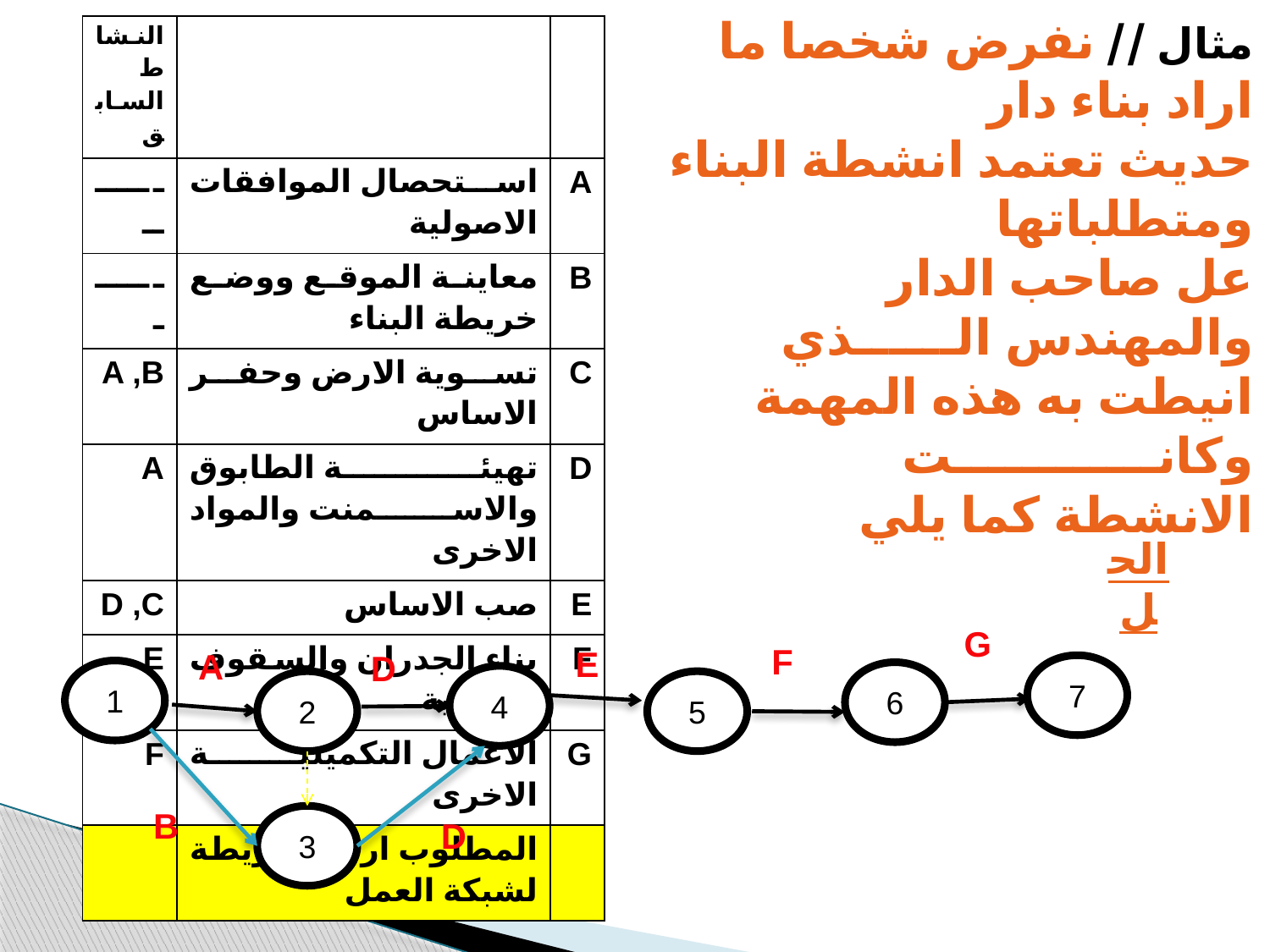

مثال // نفرض شخصا ما اراد بناء دار
حديث تعتمد انشطة البناء ومتطلباتها
عل صاحب الدار والمهندس الــــــذي
انيطت به هذه المهمة وكانــــــــــــت
الانشطة كما يلي
| النشاط السابق |  |  |
| --- | --- | --- |
| ــــــــ | استحصال الموافقات الاصولية | A |
| ـــــــ | معاينة الموقع ووضع خريطة البناء | B |
| A ,B | تسوية الارض وحفر الاساس | C |
| A | تهيئة الطابوق والاسمنت والمواد الاخرى | D |
| D ,C | صب الاساس | E |
| E | بناء الجدران والسقوف والاضية | F |
| F | الاعمال التكميلية الاخرى | G |
|  | المطلوب ارسم خريطة لشبكة العمل |  |
الحل
G
F
E
A
D
7
1
6
4
2
5
B
3
D